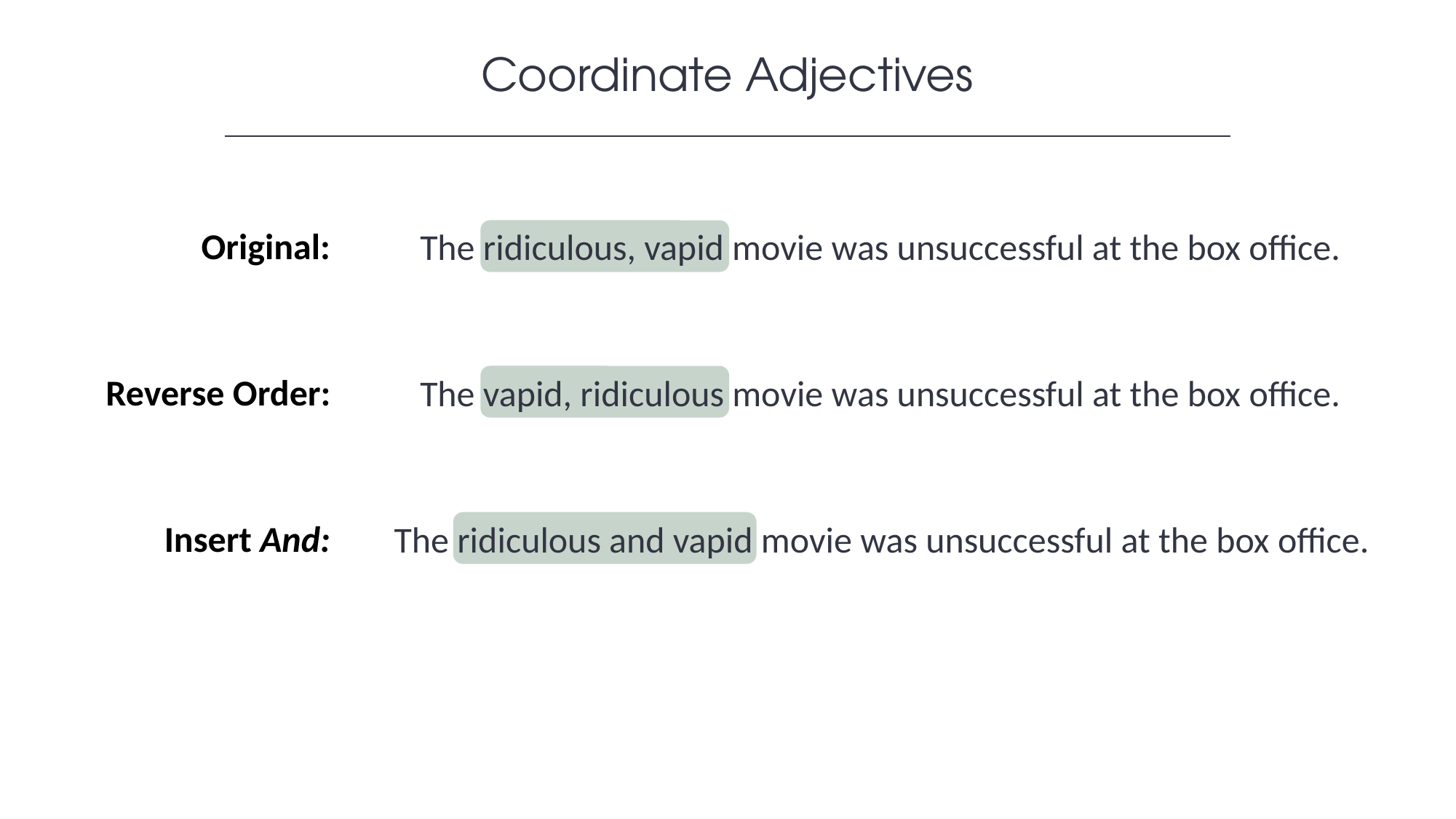

Coordinate Adjectives
HAWKES LEARNING
Original:
The ridiculous, vapid movie was unsuccessful at the box office.

Reverse Order:
The vapid, ridiculous movie was unsuccessful at the box office.

Insert And:
The ridiculous and vapid movie was unsuccessful at the box office.